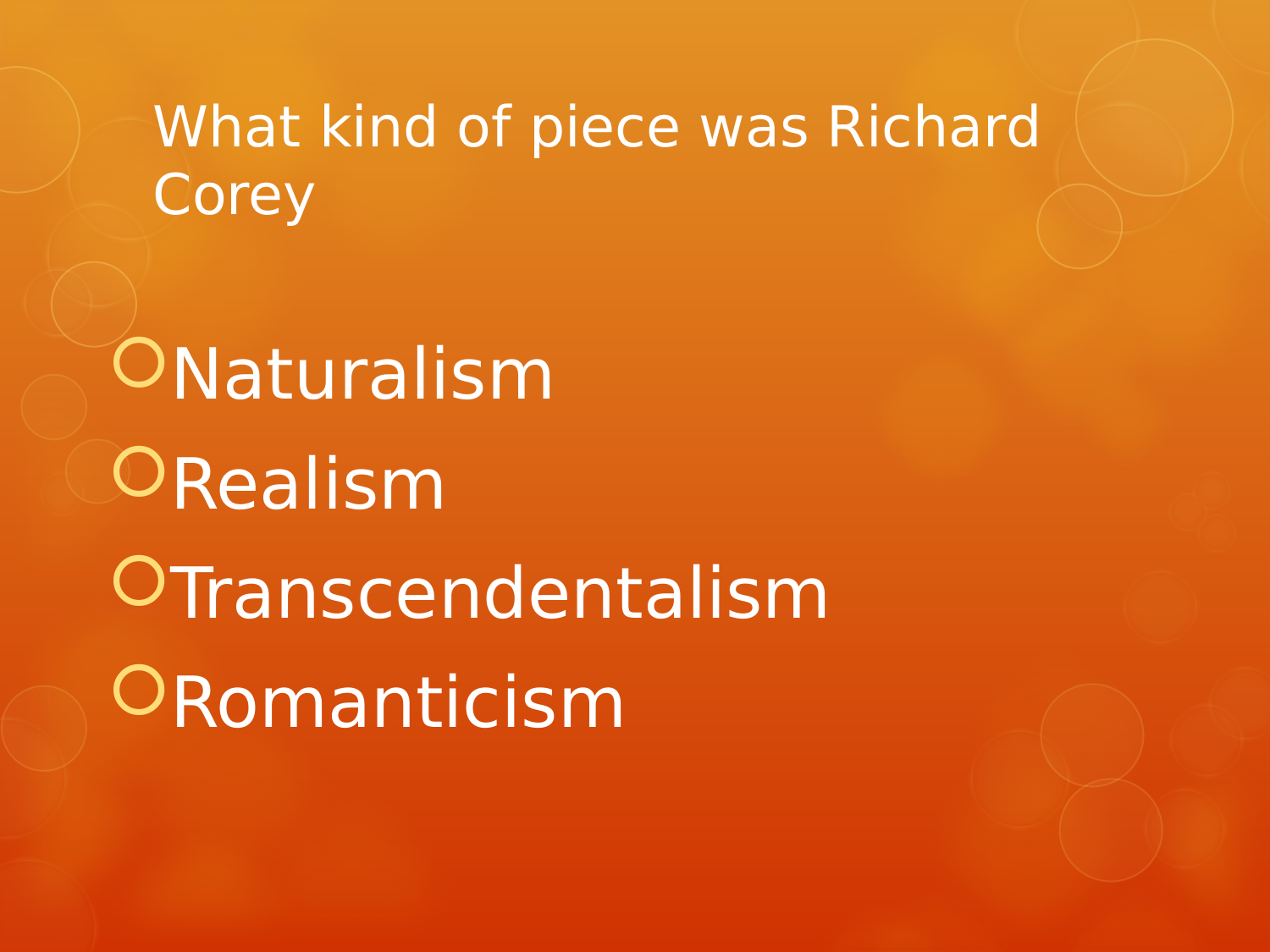

# What kind of piece was Richard Corey
Naturalism
Realism
Transcendentalism
Romanticism